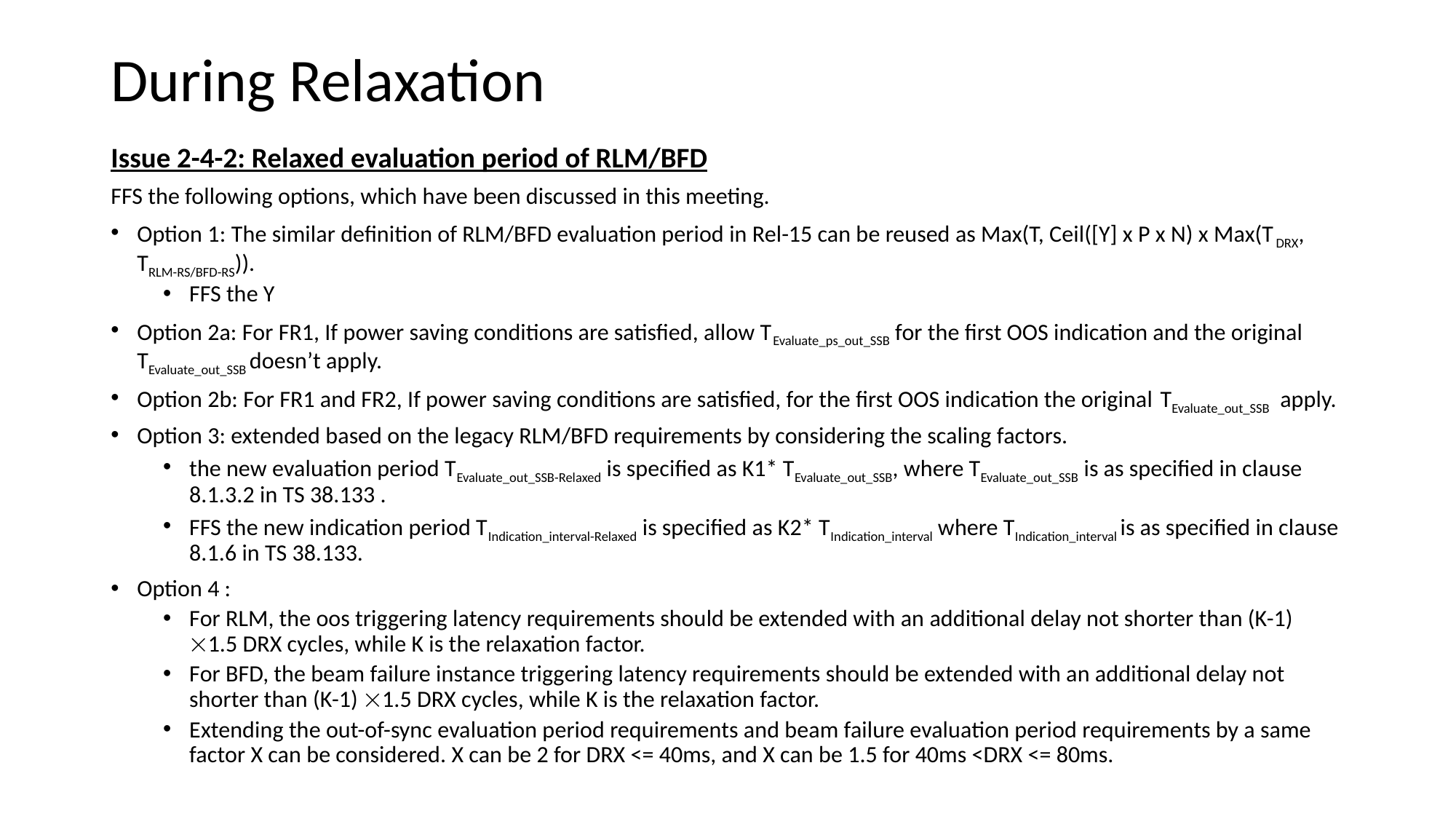

# During Relaxation
Issue 2-4-2: Relaxed evaluation period of RLM/BFD
FFS the following options, which have been discussed in this meeting.
Option 1: The similar definition of RLM/BFD evaluation period in Rel-15 can be reused as Max(T, Ceil([Y] x P x N) x Max(TDRX, TRLM-RS/BFD-RS)).
FFS the Y
Option 2a: For FR1, If power saving conditions are satisfied, allow TEvaluate_ps_out_SSB for the first OOS indication and the original TEvaluate_out_SSB doesn’t apply.
Option 2b: For FR1 and FR2, If power saving conditions are satisfied, for the first OOS indication the original TEvaluate_out_SSB  apply.
Option 3: extended based on the legacy RLM/BFD requirements by considering the scaling factors.
the new evaluation period TEvaluate_out_SSB-Relaxed is specified as K1* TEvaluate_out_SSB, where TEvaluate_out_SSB is as specified in clause 8.1.3.2 in TS 38.133 .
FFS the new indication period TIndication_interval-Relaxed is specified as K2* TIndication_interval where TIndication_interval is as specified in clause 8.1.6 in TS 38.133.
Option 4 :
For RLM, the oos triggering latency requirements should be extended with an additional delay not shorter than (K-1) ×1.5 DRX cycles, while K is the relaxation factor.
For BFD, the beam failure instance triggering latency requirements should be extended with an additional delay not shorter than (K-1) ×1.5 DRX cycles, while K is the relaxation factor.
Extending the out-of-sync evaluation period requirements and beam failure evaluation period requirements by a same factor X can be considered. X can be 2 for DRX <= 40ms, and X can be 1.5 for 40ms <DRX <= 80ms.